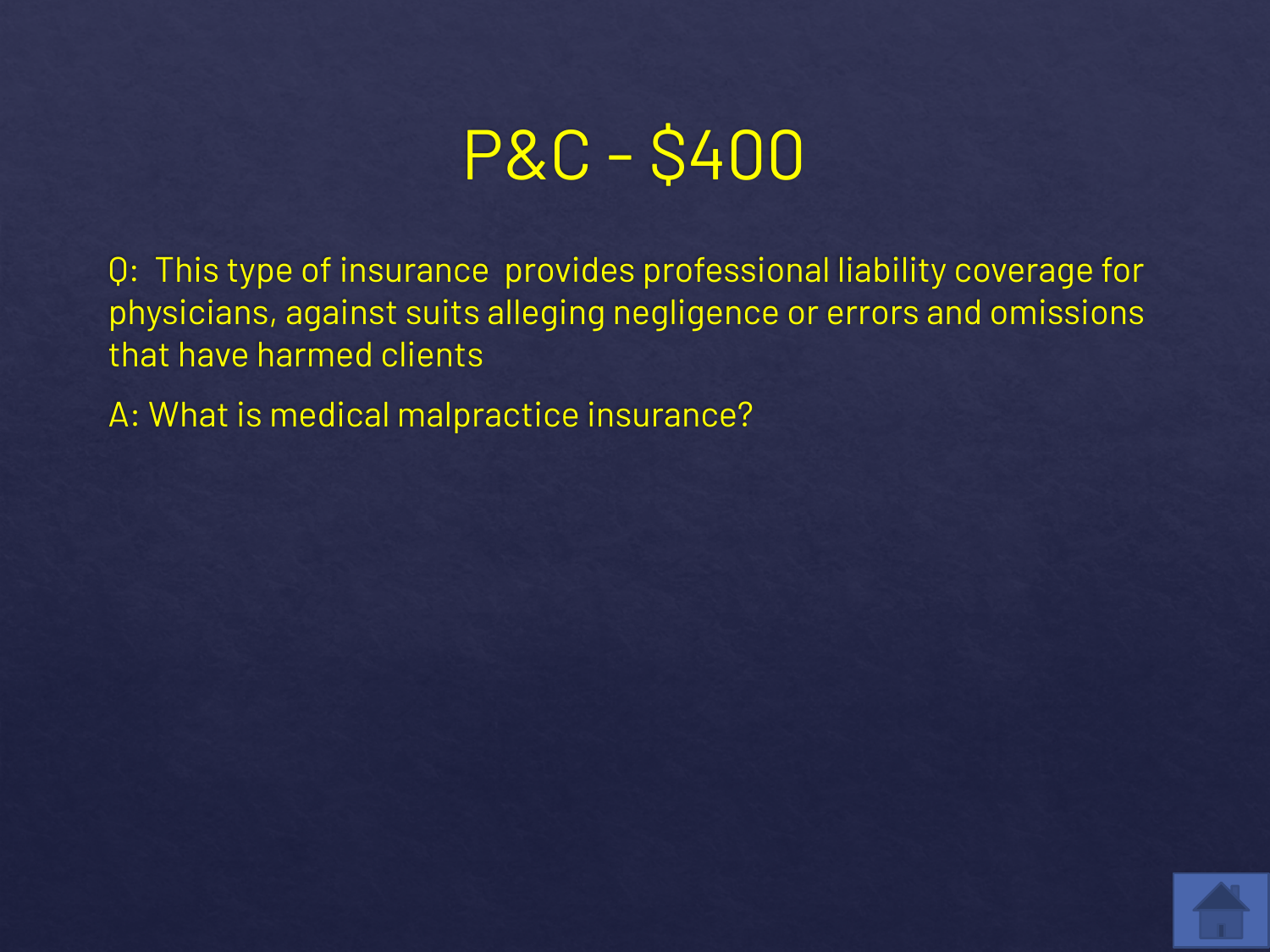

# P&C - $400
Q:  This type of insurance  provides professional liability coverage for physicians, against suits alleging negligence or errors and omissions that have harmed clients
A: What is medical malpractice insurance?